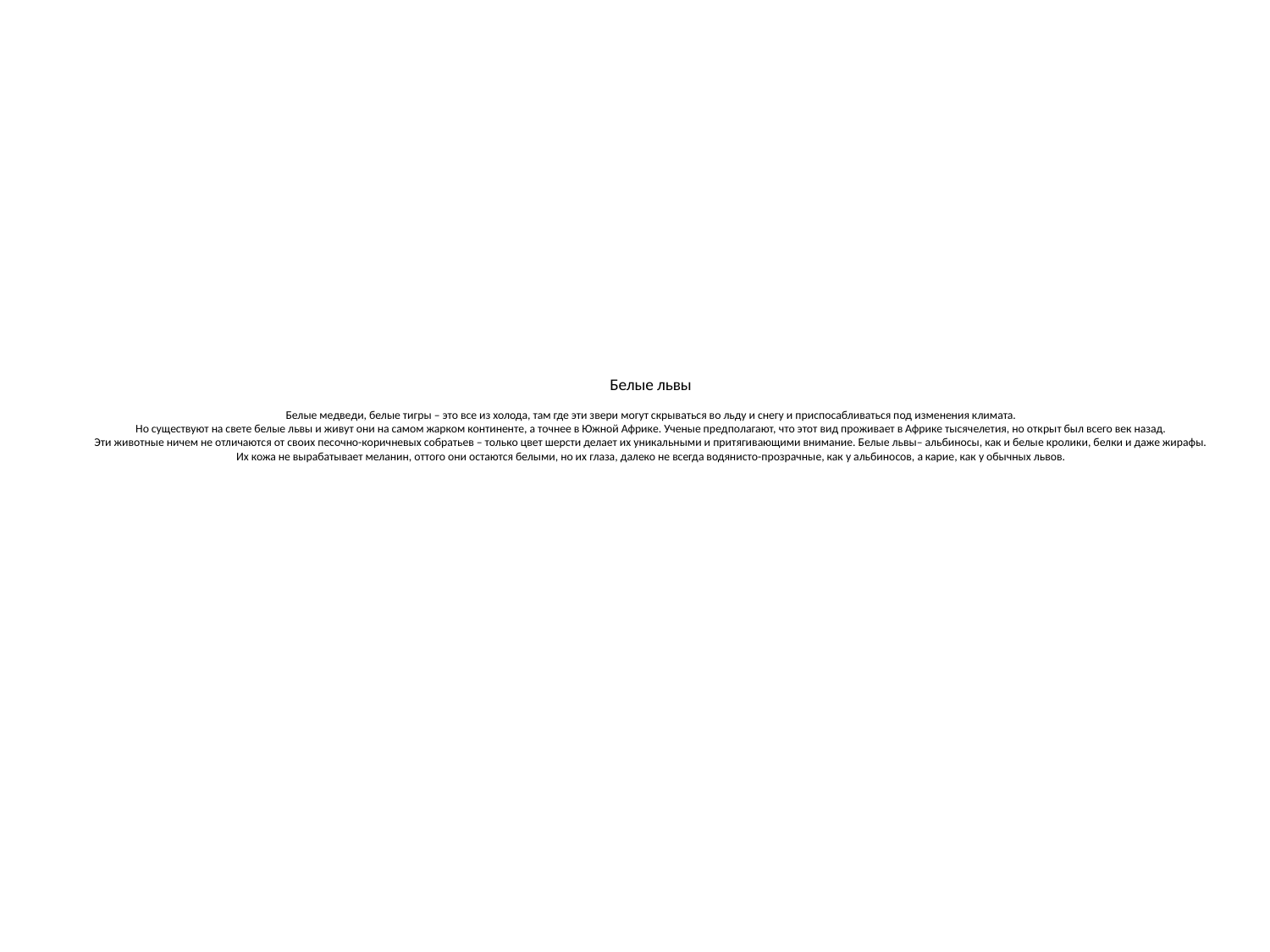

# Белые львы Белые медведи, белые тигры – это все из холода, там где эти звери могут скрываться во льду и снегу и приспосабливаться под изменения климата. Но существуют на свете белые львы и живут они на самом жарком континенте, а точнее в Южной Африке. Ученые предполагают, что этот вид проживает в Африке тысячелетия, но открыт был всего век назад. Эти животные ничем не отличаются от своих песочно-коричневых собратьев – только цвет шерсти делает их уникальными и притягивающими внимание. Белые львы– альбиносы, как и белые кролики, белки и даже жирафы. Их кожа не вырабатывает меланин, оттого они остаются белыми, но их глаза, далеко не всегда водянисто-прозрачные, как у альбиносов, а карие, как у обычных львов.